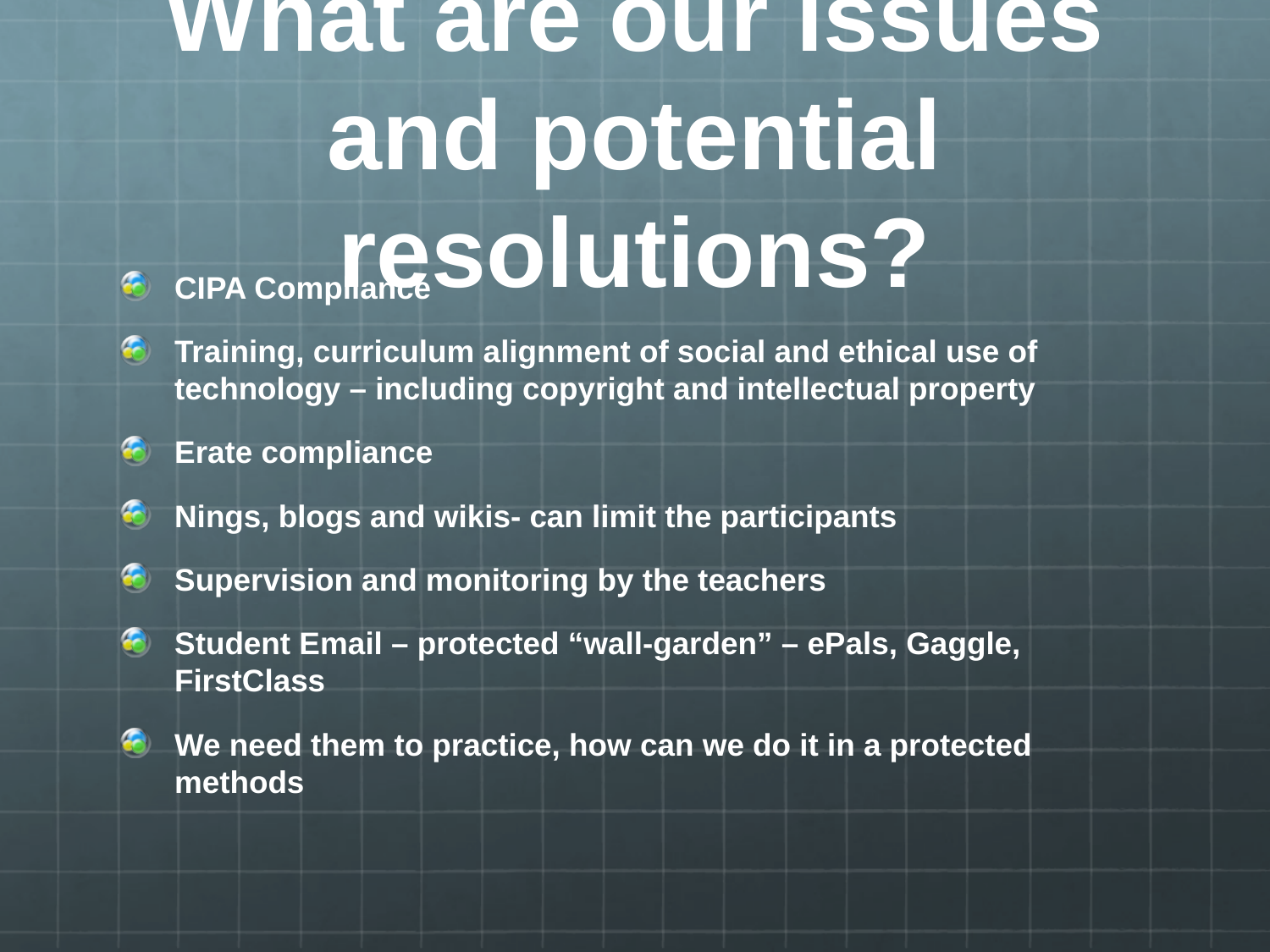

# What are our issues and potential resolutions?
CIPA Compliance
Training, curriculum alignment of social and ethical use of technology – including copyright and intellectual property
Erate compliance
Nings, blogs and wikis- can limit the participants
Supervision and monitoring by the teachers
Student Email – protected “wall-garden” – ePals, Gaggle, FirstClass
We need them to practice, how can we do it in a protected methods